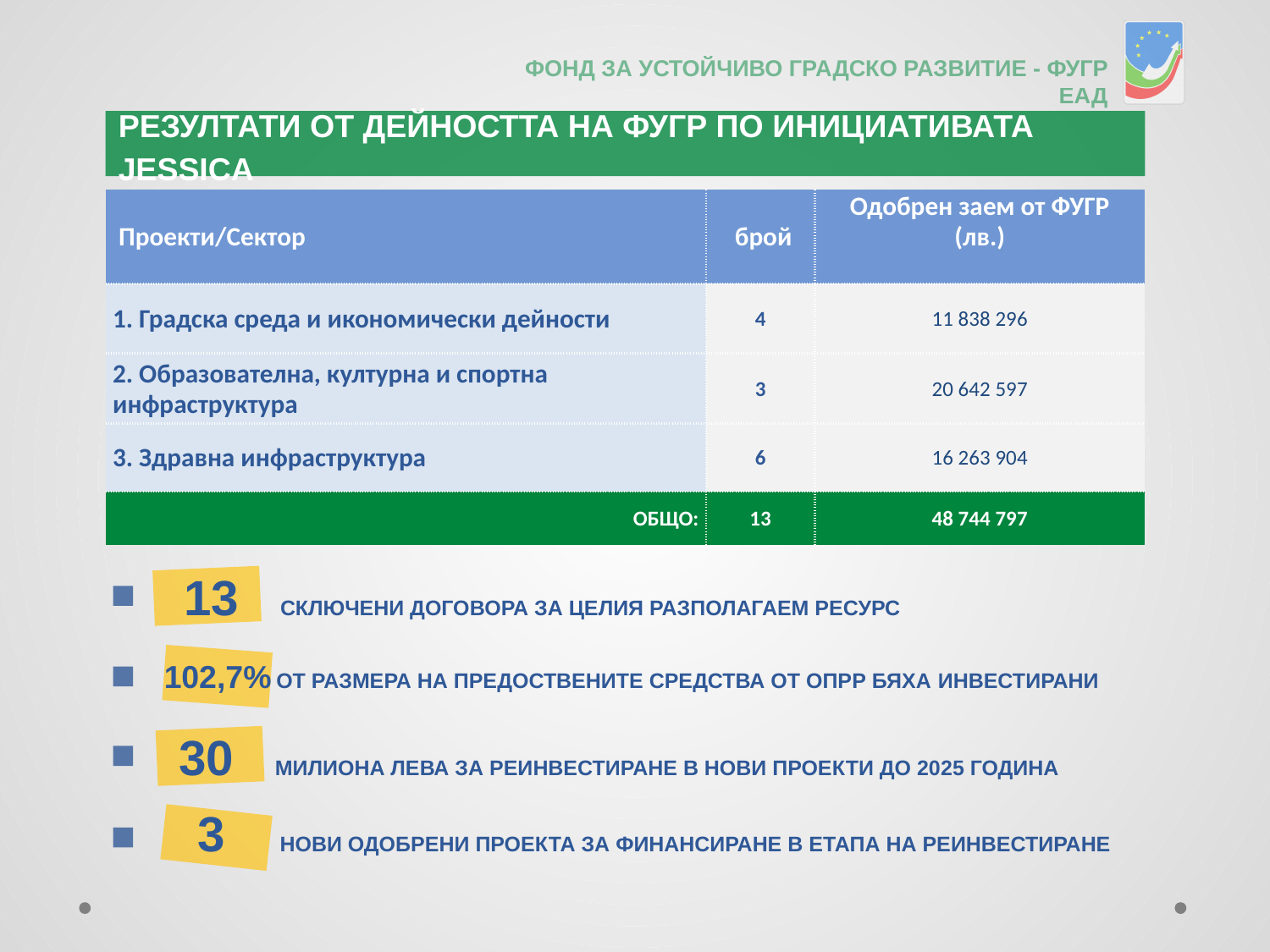

ФОНД ЗА УСТОЙЧИВО ГРАДСКО РАЗВИТИЕ - ФУГР ЕАД
РЕЗУЛТАТИ ОТ ДЕЙНОСТТА НА ФУГР ПО ИНИЦИАТИВАТА JESSICA
| Проекти/Сектор | брой | Одобрен заем от ФУГР (лв.) |
| --- | --- | --- |
| 1. Градска среда и икономически дейности | 4 | 11 838 296 |
| 2. Образователна, културна и спортна инфраструктура | 3 | 20 642 597 |
| 3. Здравна инфраструктура | 6 | 16 263 904 |
| ОБЩО: | 13 | 48 744 797 |
13   СКЛЮЧЕНИ ДОГОВОРА ЗА ЦЕЛИЯ РАЗПОЛАГАЕМ РЕСУРС

102,7% ОТ РАЗМЕРА НА ПРЕДОСТВЕНИТЕ СРЕДСТВА ОТ ОПРР БЯХА ИНВЕСТИРАНИ

 30   МИЛИОНА ЛЕВА ЗА РЕИНВЕСТИРАНЕ В НОВИ ПРОЕКТИ ДО 2025 ГОДИНА

3    НОВИ ОДОБРЕНИ ПРОЕКТА ЗА ФИНАНСИРАНЕ В ЕТАПА НА РЕИНВЕСТИРАНЕ